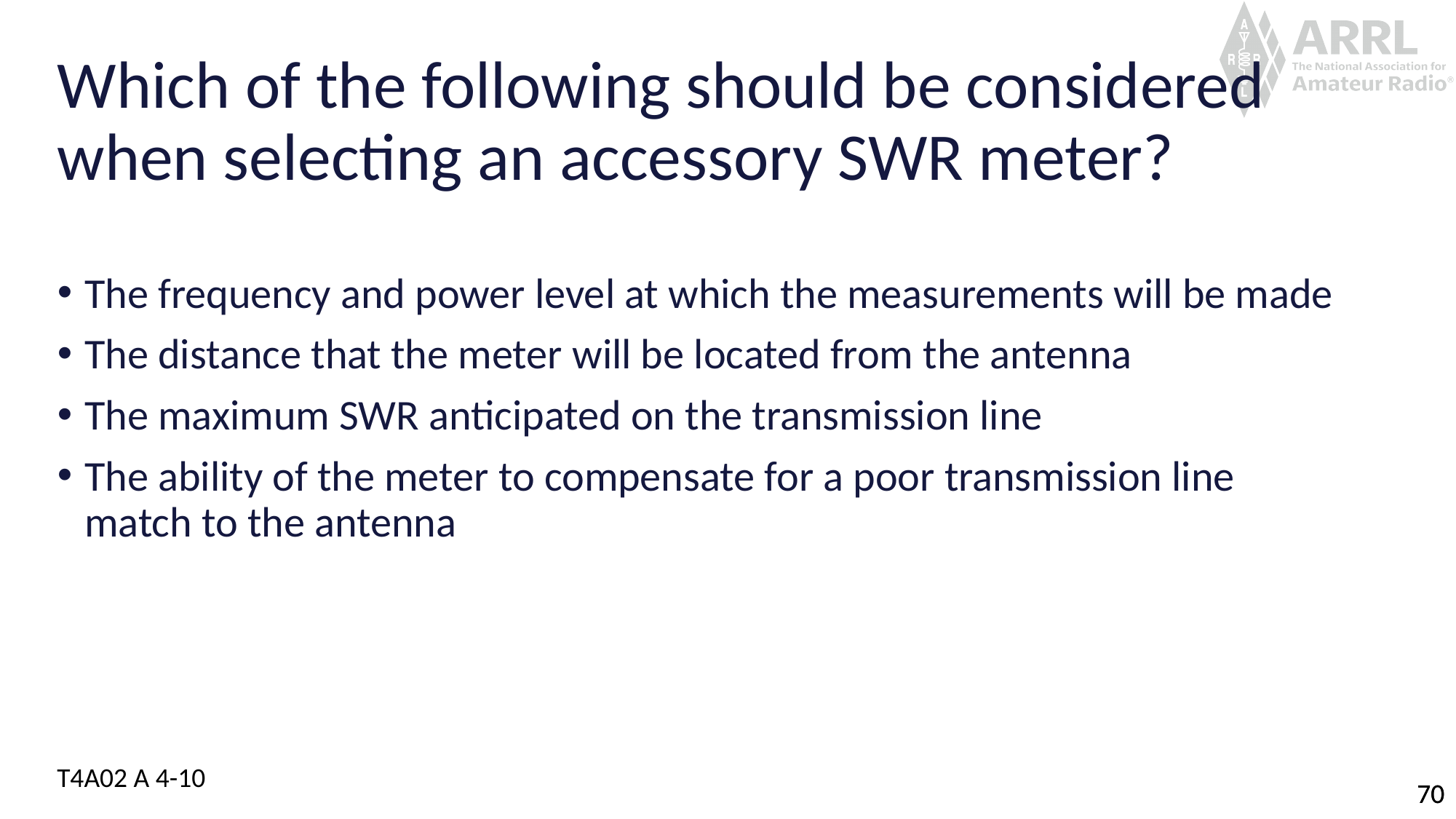

# Which of the following should be considered when selecting an accessory SWR meter?
The frequency and power level at which the measurements will be made
The distance that the meter will be located from the antenna
The maximum SWR anticipated on the transmission line
The ability of the meter to compensate for a poor transmission line match to the antenna
T4A02 A 4-10